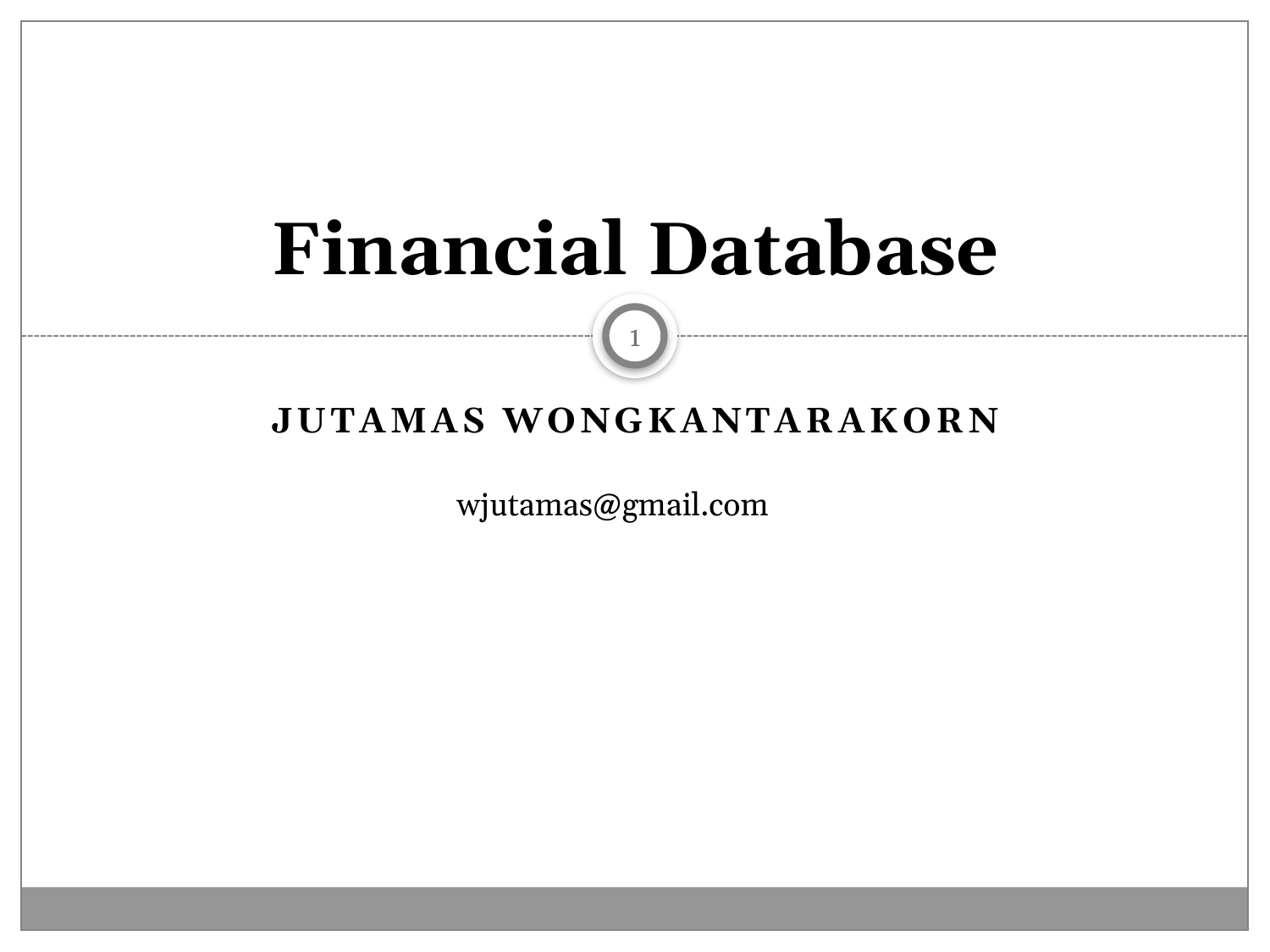

# Financial Database
1
Jutamas wongkantarakorn

wjutamas@gmail.com